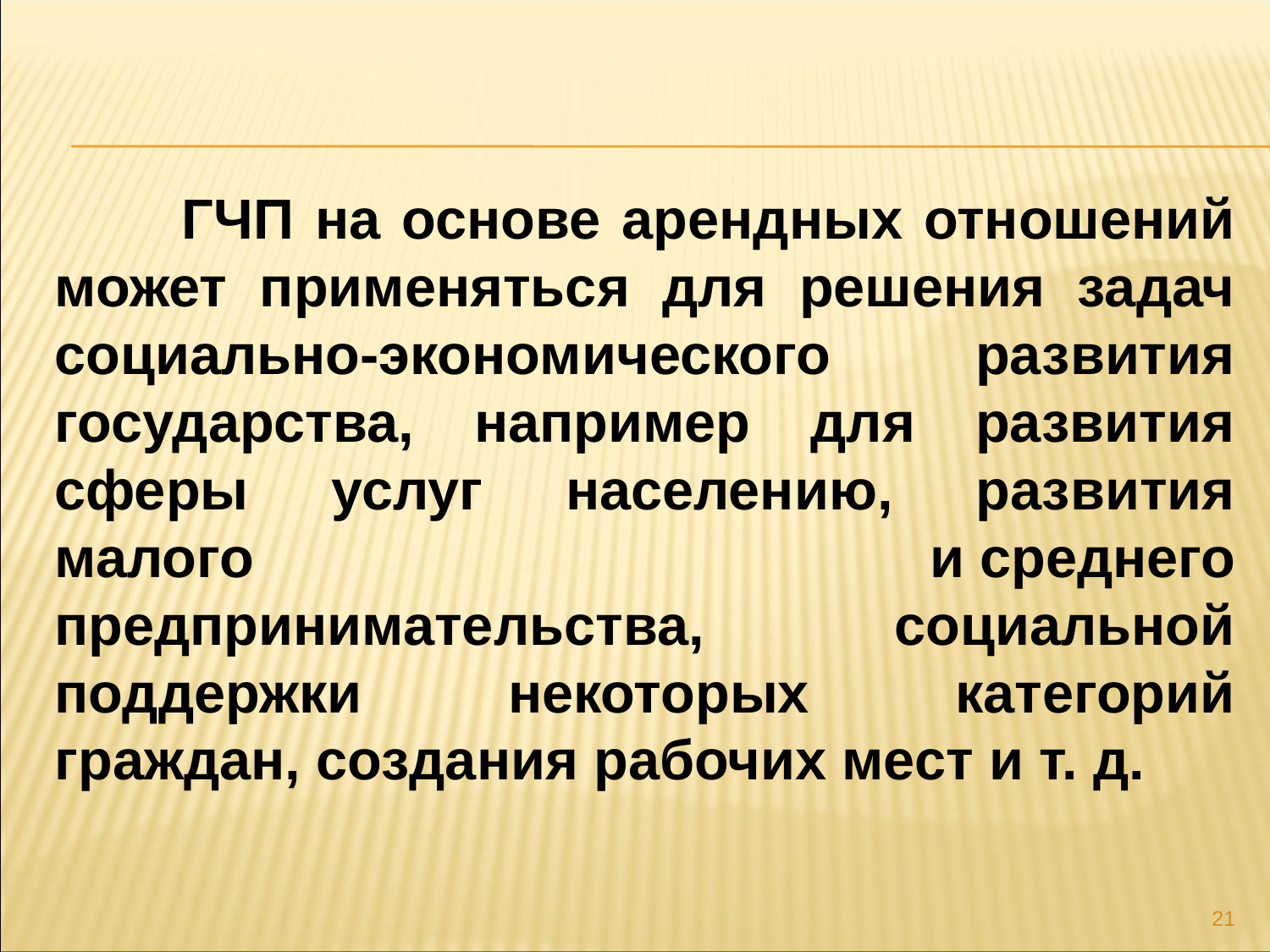

ГЧП на основе арендных отношений может применяться для решения задач социально-экономического развития государства, например для развития сферы услуг населению, развития малого и среднего предпринимательства, социальной поддержки некоторых категорий граждан, создания рабочих мест и т. д.
21